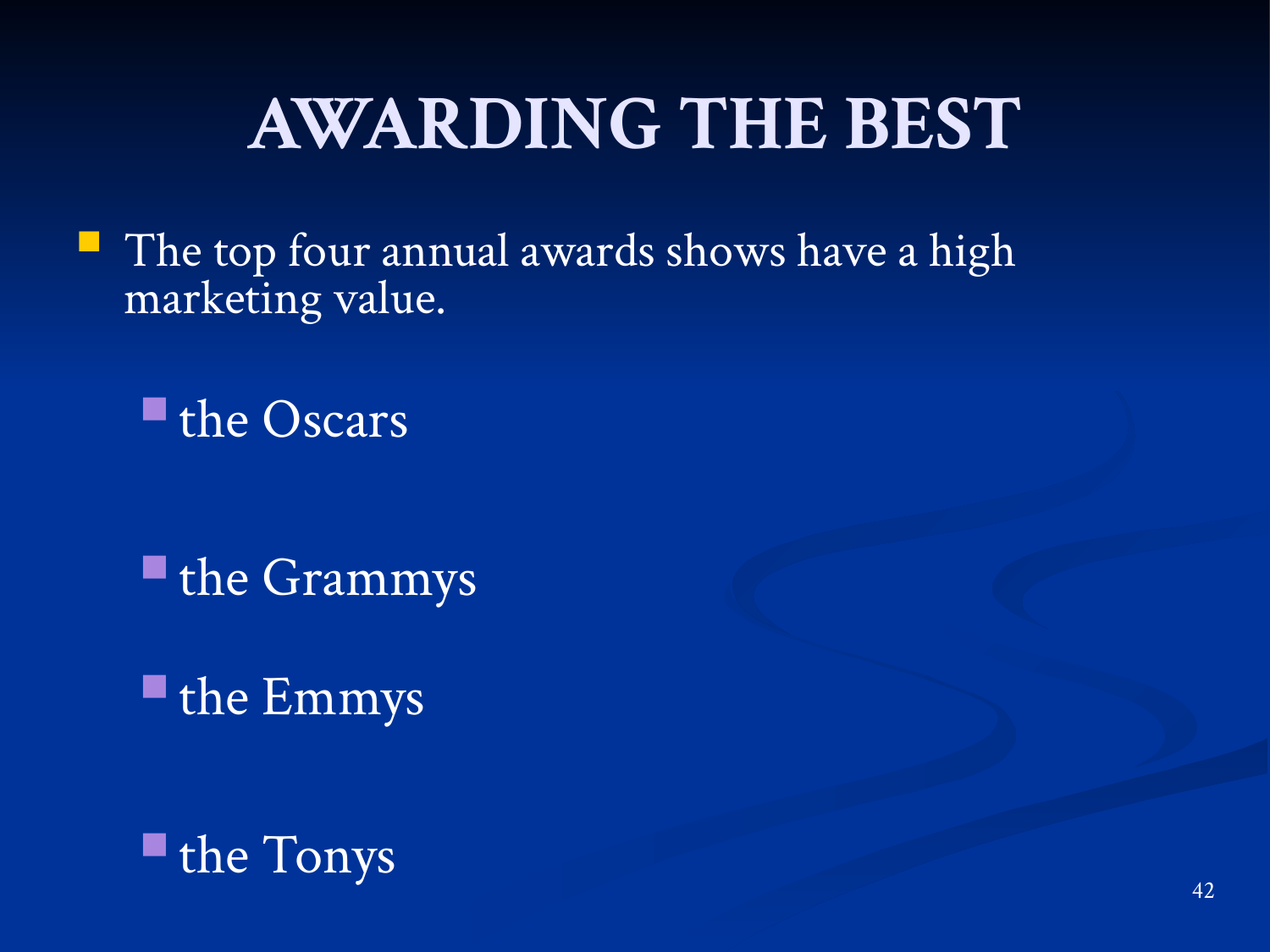

AWARDING THE BEST
The top four annual awards shows have a high marketing value.
the Oscars

the Grammys
the Emmys

the Tonys
42